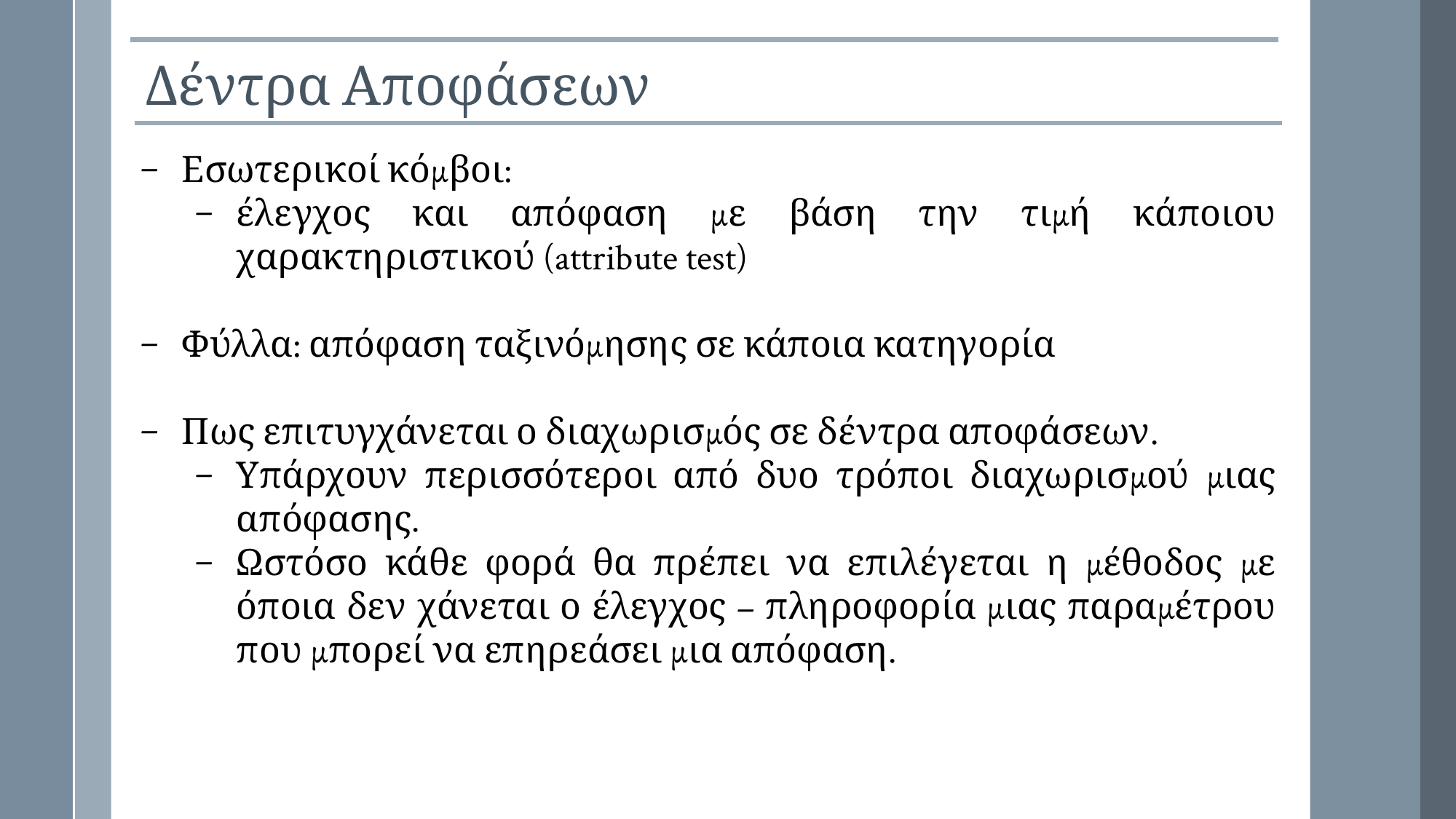

Δέντρα Αποφάσεων
Εσωτερικοί κόμβοι:
έλεγχος και απόφαση με βάση την τιμή κάποιου χαρακτηριστικού (attribute test)

Φύλλα: απόφαση ταξινόμησης σε κάποια κατηγορία

Πως επιτυγχάνεται ο διαχωρισμός σε δέντρα αποφάσεων.
Υπάρχουν περισσότεροι από δυο τρόποι διαχωρισμού μιας απόφασης.
Ωστόσο κάθε φορά θα πρέπει να επιλέγεται η μέθοδος με όποια δεν χάνεται ο έλεγχος – πληροφορία μιας παραμέτρου που μπορεί να επηρεάσει μια απόφαση.